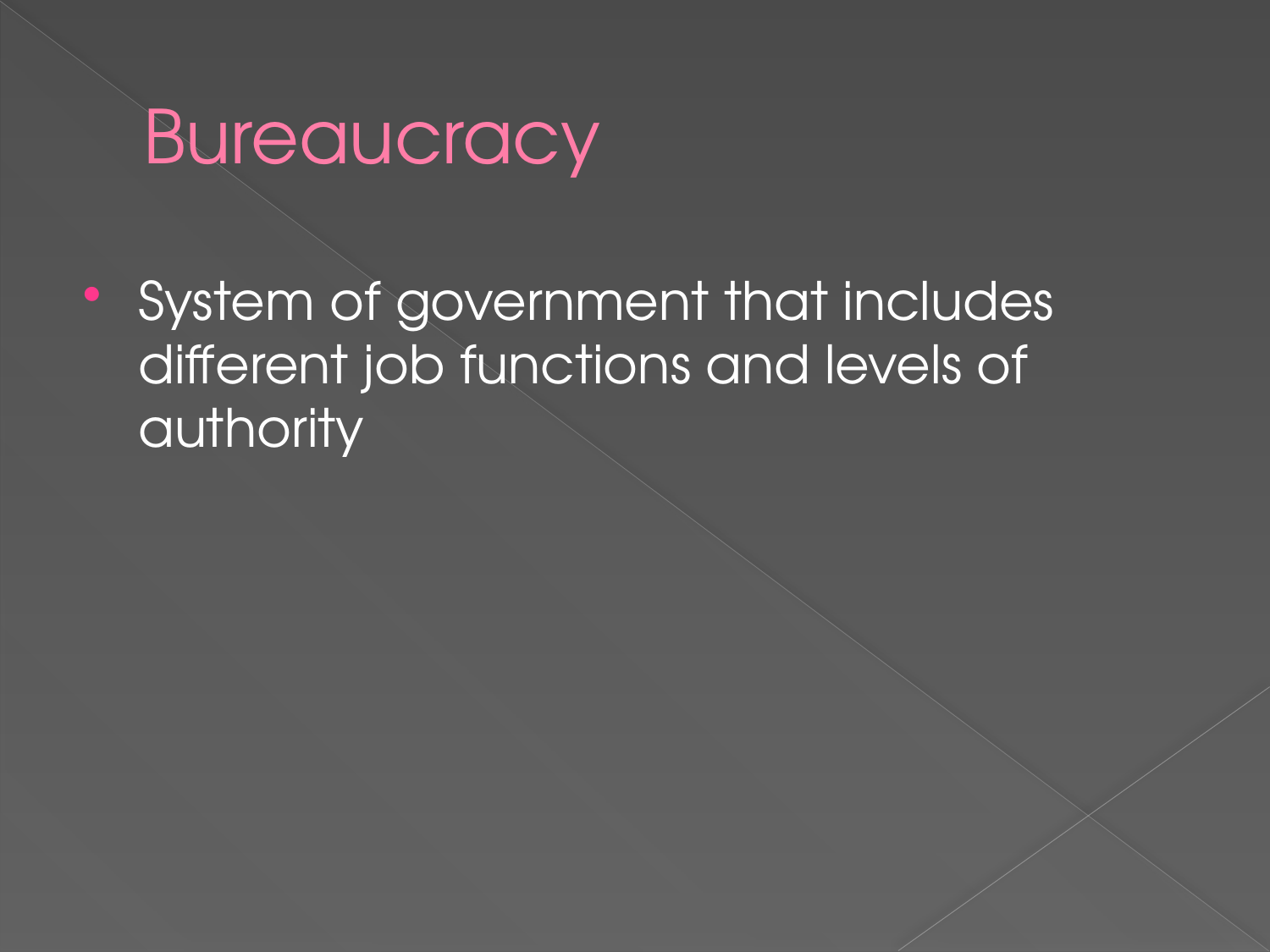

# Bureaucracy
System of government that includes different job functions and levels of authority